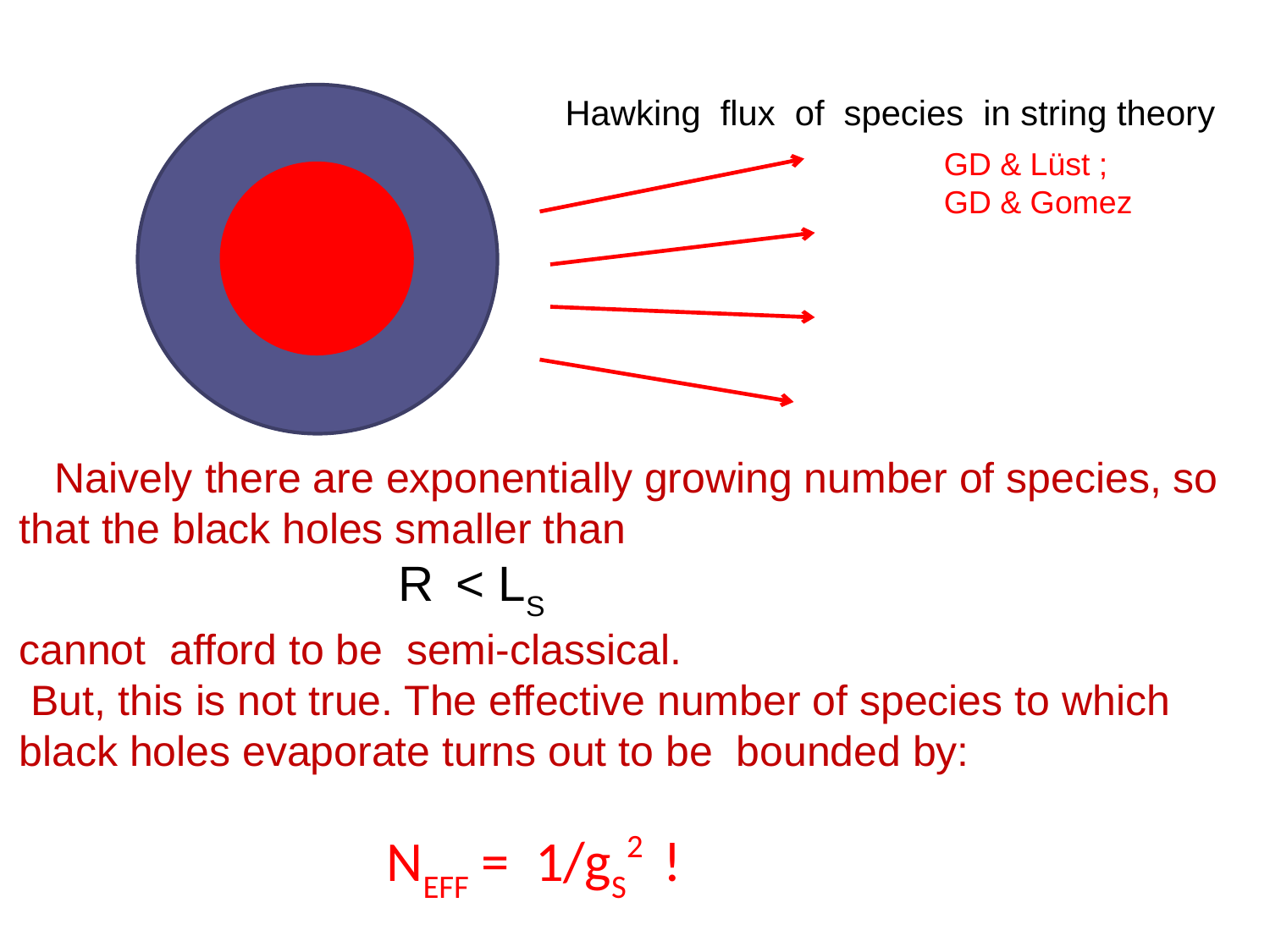

Hawking  flux  of  species  in string theory
GD & Lüst ;
GD & Gomez

   Naively there are exponentially growing number of species, so
that the black holes smaller than
                                R  < LS
cannot  afford to be  semi-classical.
 But, this is not true. The effective number of species to which
black holes evaporate turns out to be  bounded by:

                               NEFF =  1/gS2  !